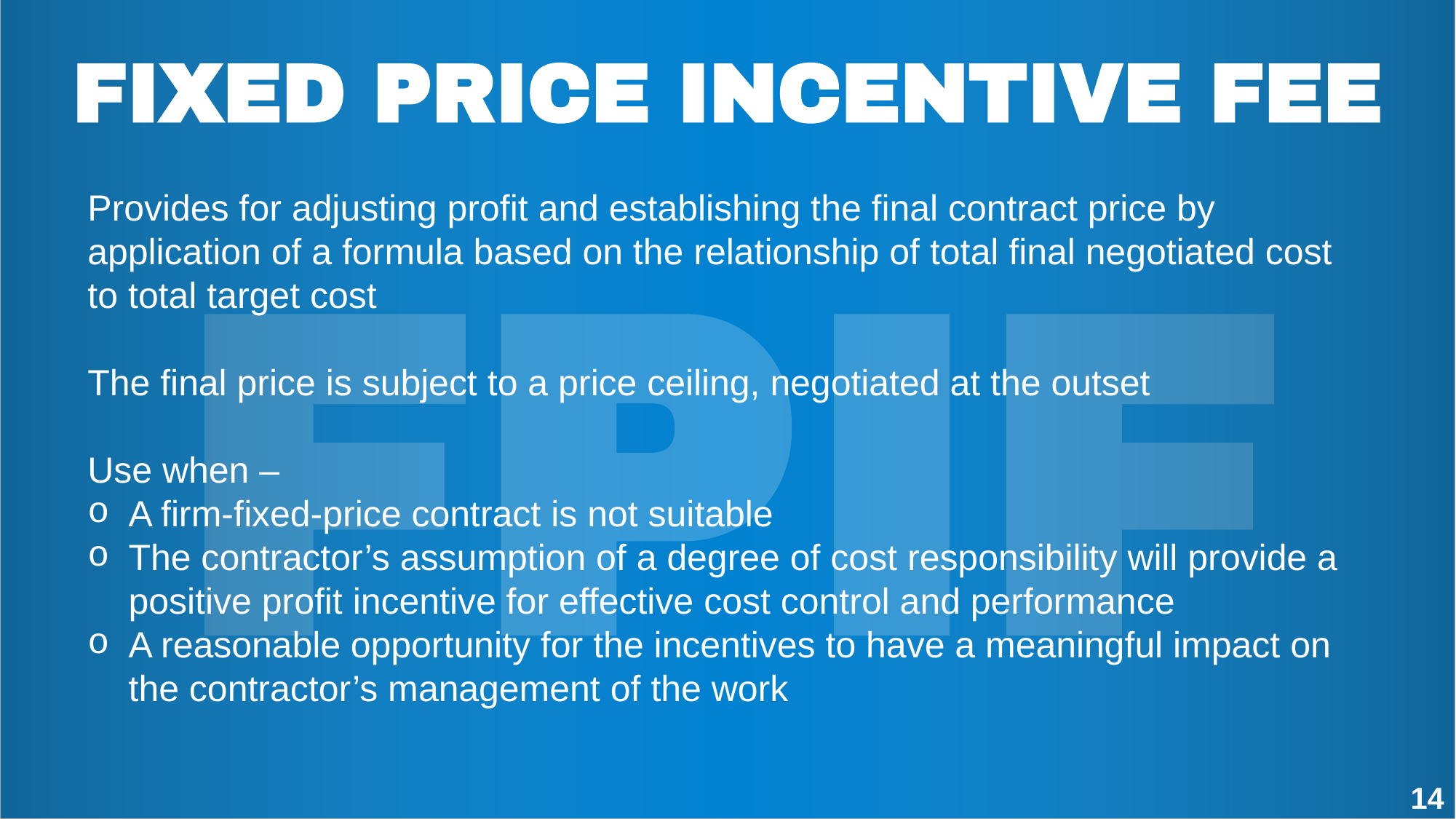

FIXED PRICE INCENTIVE FEE
FPIF
Provides for adjusting profit and establishing the final contract price by application of a formula based on the relationship of total final negotiated cost to total target cost
The final price is subject to a price ceiling, negotiated at the outset
Use when –
A firm-fixed-price contract is not suitable
The contractor’s assumption of a degree of cost responsibility will provide a positive profit incentive for effective cost control and performance
A reasonable opportunity for the incentives to have a meaningful impact on the contractor’s management of the work
14